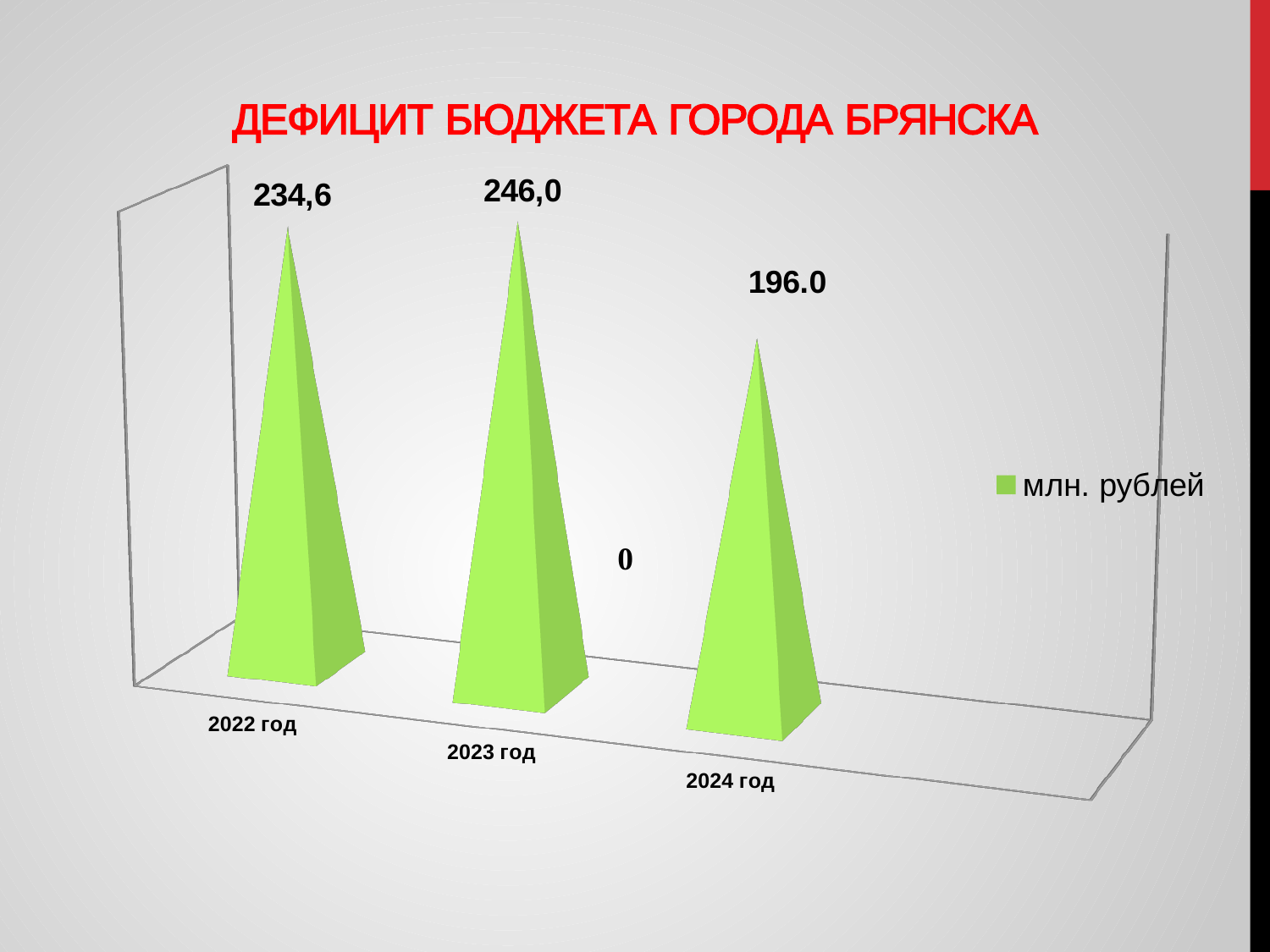

# дефицит бюджета города Брянска

[unsupported chart]